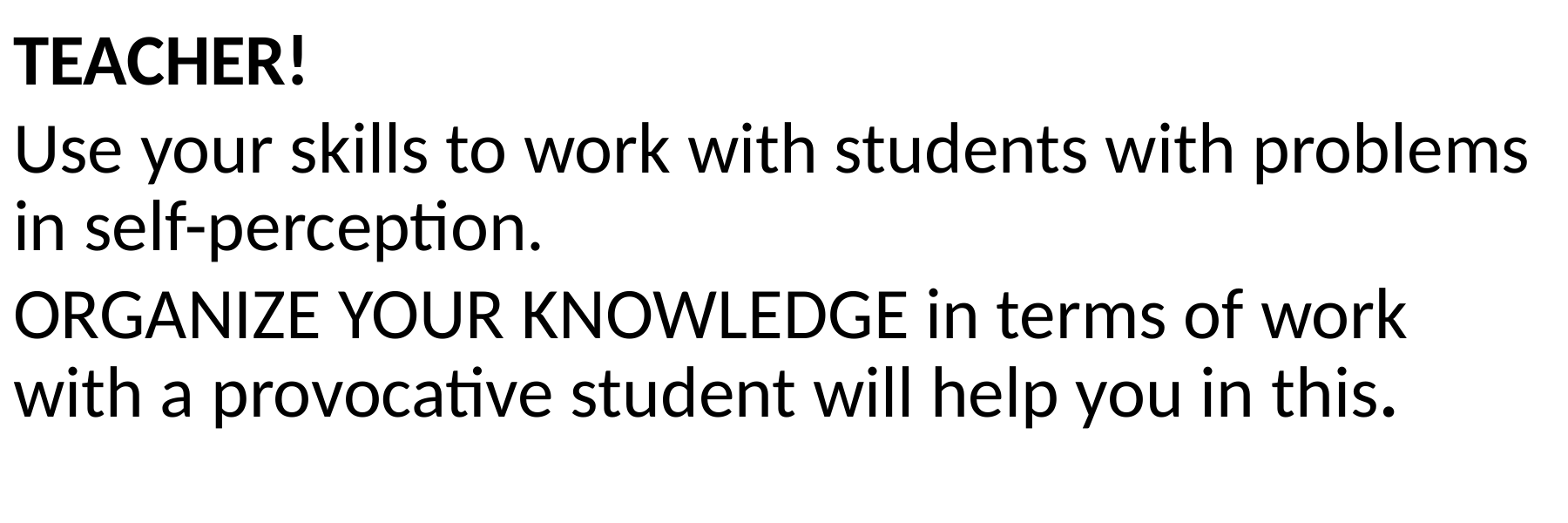

TEACHER!
Use your skills to work with students with problems in self-perception.
ORGANIZE YOUR KNOWLEDGE in terms of work with a provocative student will help you in this.